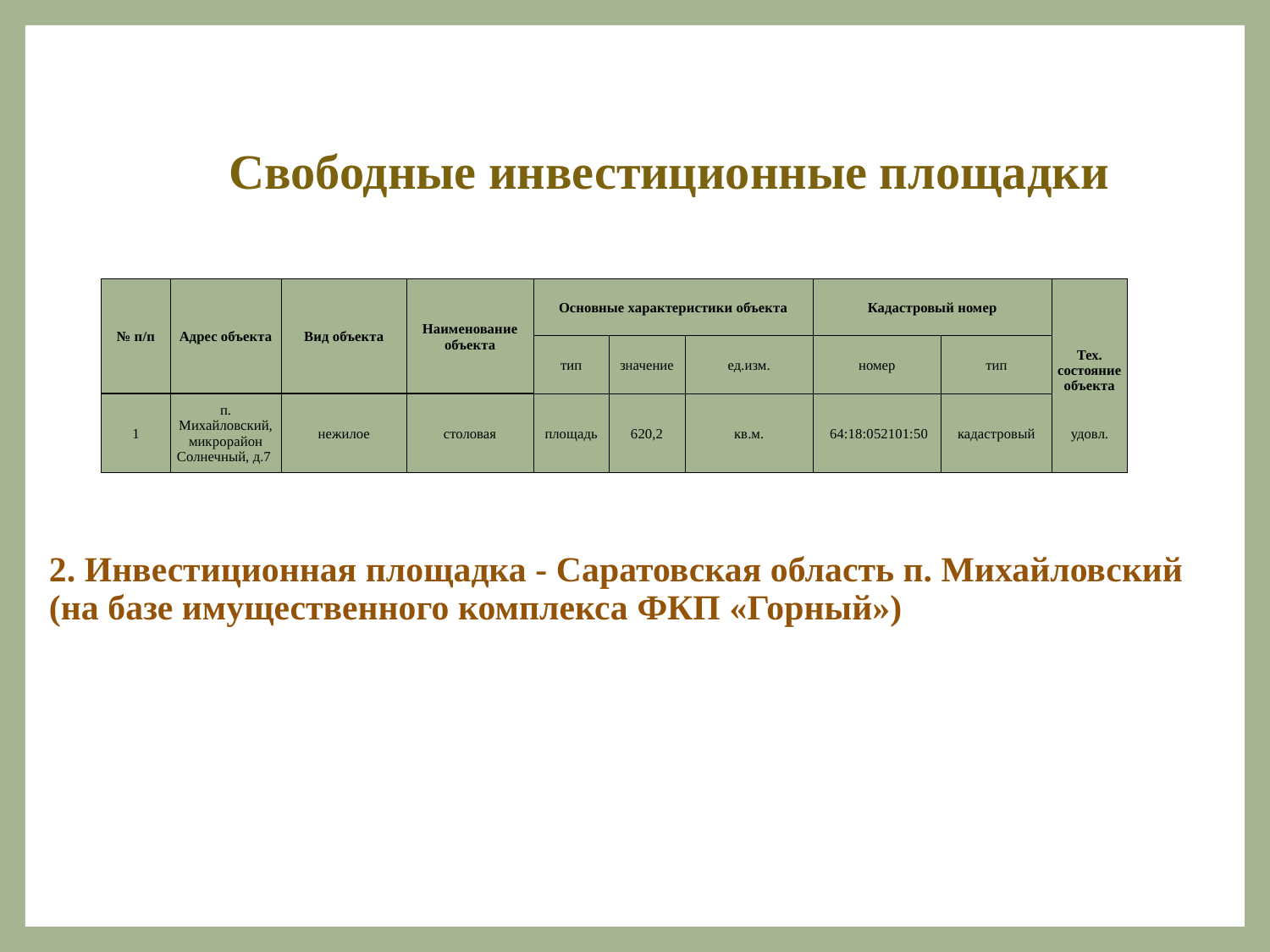

# Свободные инвестиционные площадки
| № п/п | Адрес объекта | Вид объекта | Наименование объекта | Основные характеристики объекта |  |  | Кадастровый номер |  | Тех. состояние объекта |
| --- | --- | --- | --- | --- | --- | --- | --- | --- | --- |
|  |  |  |  | тип | значение | ед.изм. | номер | тип |  |
| 1 | п. Михайловский, микрорайон Солнечный, д.7 | нежилое | столовая | площадь | 620,2 | кв.м. | 64:18:052101:50 | кадастровый | удовл. |

2. Инвестиционная площадка - Саратовская область п. Михайловский (на базе имущественного комплекса ФКП «Горный»)